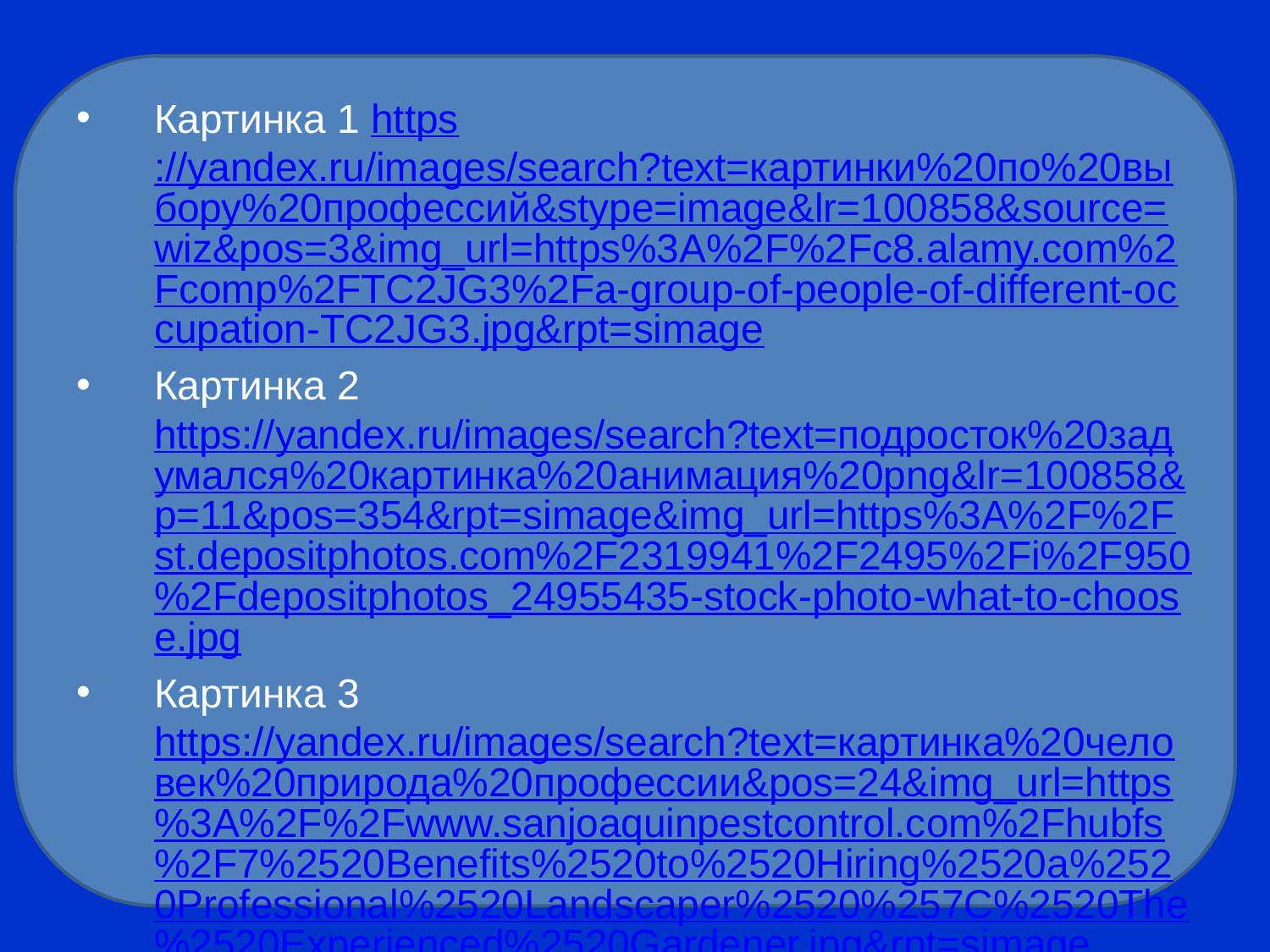

Картинка 1 https://yandex.ru/images/search?text=картинки%20по%20выбору%20профессий&stype=image&lr=100858&source=wiz&pos=3&img_url=https%3A%2F%2Fc8.alamy.com%2Fcomp%2FTC2JG3%2Fa-group-of-people-of-different-occupation-TC2JG3.jpg&rpt=simage
Картинка 2 https://yandex.ru/images/search?text=подросток%20задумался%20картинка%20анимация%20png&lr=100858&p=11&pos=354&rpt=simage&img_url=https%3A%2F%2Fst.depositphotos.com%2F2319941%2F2495%2Fi%2F950%2Fdepositphotos_24955435-stock-photo-what-to-choose.jpg
Картинка 3 https://yandex.ru/images/search?text=картинка%20человек%20природа%20профессии&pos=24&img_url=https%3A%2F%2Fwww.sanjoaquinpestcontrol.com%2Fhubfs%2F7%2520Benefits%2520to%2520Hiring%2520a%2520Professional%2520Landscaper%2520%257C%2520The%2520Experienced%2520Gardener.jpg&rpt=simage
Картинка 4 https://yandex.ru/images/search?text=картинка%20рисованная%20человек%20человек%20профессии&pos=96&p=3&img_url=https%3A%2F%2Fstorage.myseldon.com%2Fnews_pict_FA%2FFA57C8B9280A08B93183853511D5321D&rpt=simage
Картинка 5
https://yandex.ru/images/search?text=картинка%20рисованная%20человек%20ТЕХНИКА%20профессии&pos=6&img_url=https%3A%2F%2Fxn--80aalwqglfe.xn--80abbembcyvesfij3at4loa4ff.xn--p1ai%2Fphotos%2F2071955_1_b.JPG&rpt=simage
Картинка 6 https://yandex.ru/images/search?text=картинка%20рисованная%20человек%20ХУДОЖЕСТВЕННЫЙ%20ОБРАЗ%20профессии&pos=4&img_url=https%3A%2F%2Fsun9-23.userapi.com%2Fc624430%2Fv624430158%2F54bc1%2F-ZkKL82rS9I.jpg&rpt=simage
 Картинка 7 https://yandex.ru/images/search?text=картинка%20рисованная%20человек%20ЗНАКОВАЯ%20СИСТЕМА%20профессии&pos=20&img_url=http%3A%2F%2F900igr.net%2Fup%2Fdatai%2F165900%2F0055-016-.png&rpt=simage